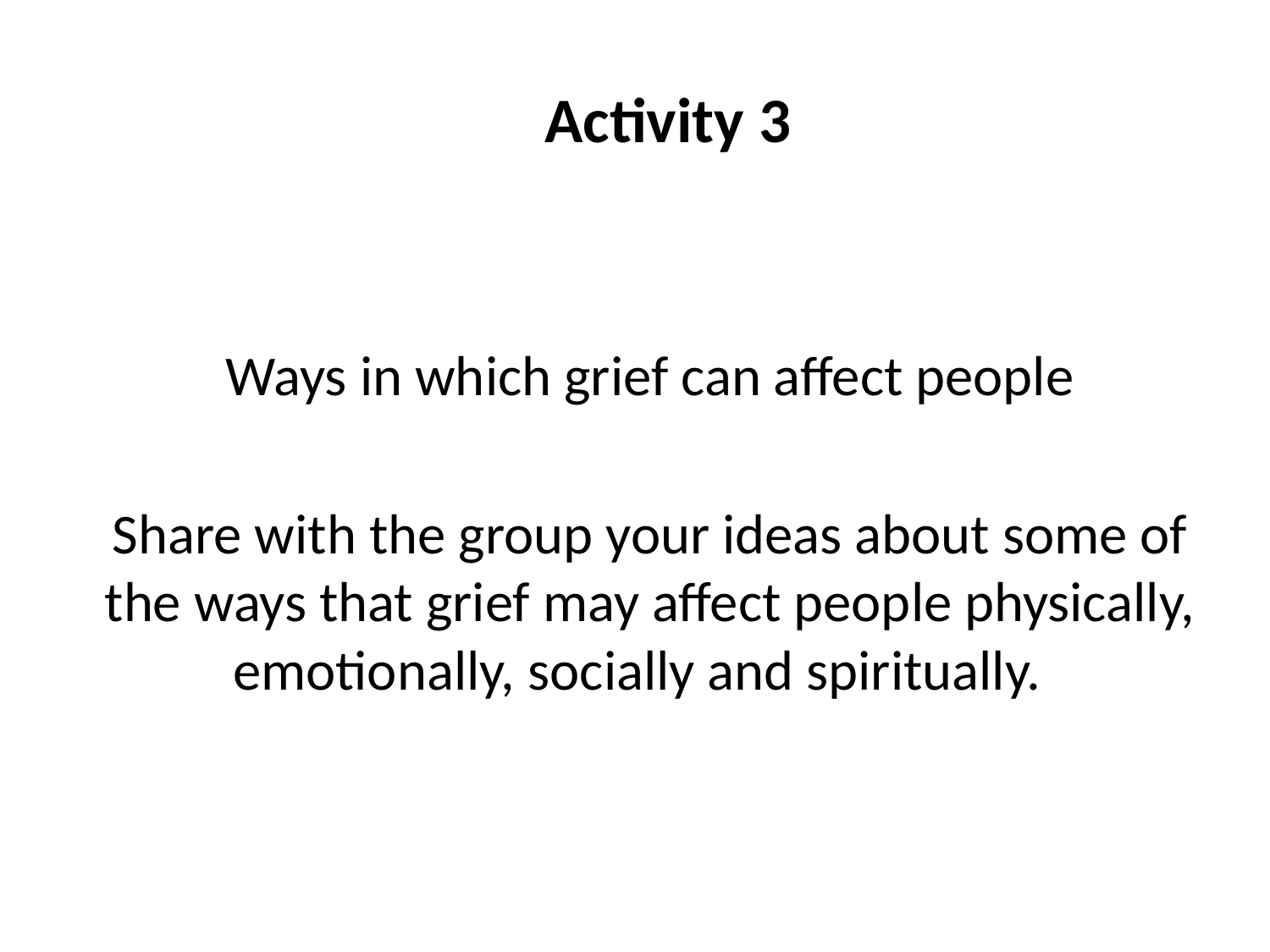

Activity 3

Ways in which grief can affect people

Share with the group your ideas about some of the ways that grief may affect people physically, emotionally, socially and spiritually.